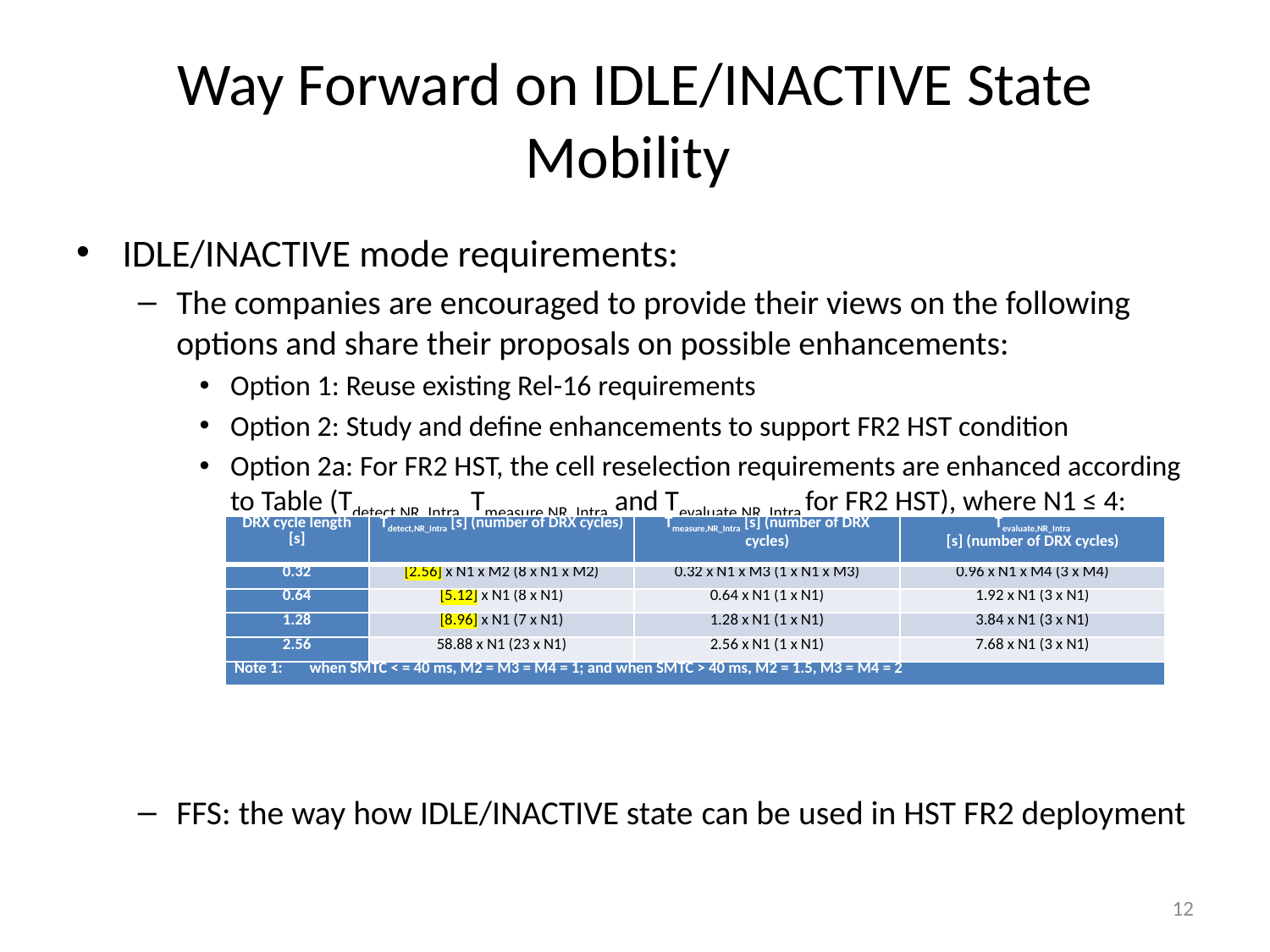

# Way Forward on IDLE/INACTIVE State Mobility
IDLE/INACTIVE mode requirements:
The companies are encouraged to provide their views on the following options and share their proposals on possible enhancements:
Option 1: Reuse existing Rel-16 requirements
Option 2: Study and define enhancements to support FR2 HST condition
Option 2a: For FR2 HST, the cell reselection requirements are enhanced according to Table (Tdetect,NR_Intra, Tmeasure,NR_Intra and Tevaluate,NR_Intra for FR2 HST), where N1 ≤ 4:

FFS: the way how IDLE/INACTIVE state can be used in HST FR2 deployment
| DRX cycle length [s] | Tdetect,NR\_Intra [s] (number of DRX cycles) | Tmeasure,NR\_Intra [s] (number of DRX cycles) | Tevaluate,NR\_Intra [s] (number of DRX cycles) |
| --- | --- | --- | --- |
| 0.32 | [2.56] x N1 x M2 (8 x N1 x M2) | 0.32 x N1 x M3 (1 x N1 x M3) | 0.96 x N1 x M4 (3 x M4) |
| 0.64 | [5.12] x N1 (8 x N1) | 0.64 x N1 (1 x N1) | 1.92 x N1 (3 x N1) |
| 1.28 | [8.96] x N1 (7 x N1) | 1.28 x N1 (1 x N1) | 3.84 x N1 (3 x N1) |
| 2.56 | 58.88 x N1 (23 x N1) | 2.56 x N1 (1 x N1) | 7.68 x N1 (3 x N1) |
| Note 1: when SMTC < = 40 ms, M2 = M3 = M4 = 1; and when SMTC > 40 ms, M2 = 1.5, M3 = M4 = 2 |  |  |  |
12